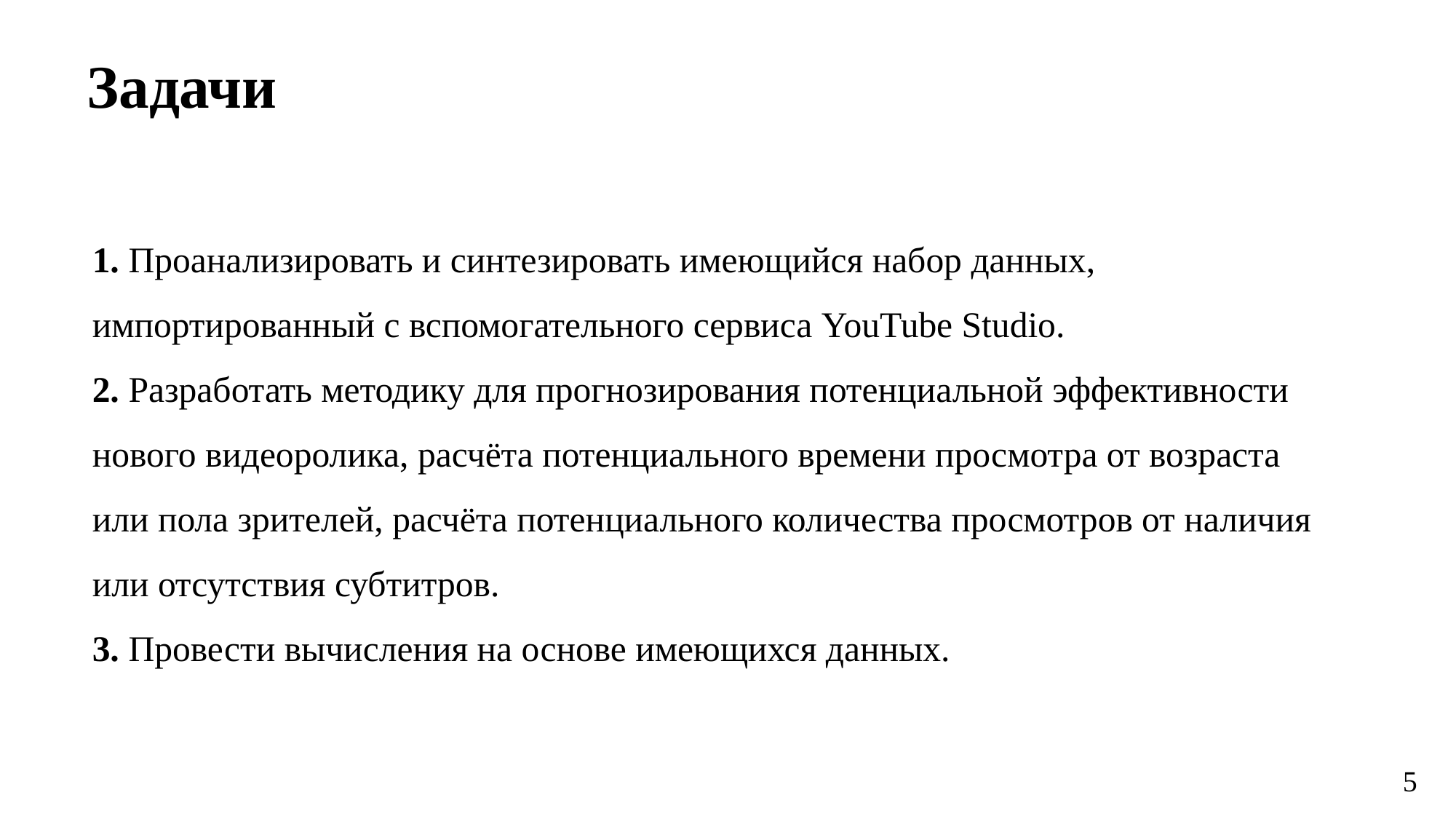

Задачи
# 1. Проанализировать и синтезировать имеющийся набор данных, импортированный с вспомогательного сервиса YouTube Studio. 2. Разработать методику для прогнозирования потенциальной эффективности нового видеоролика, расчёта потенциального времени просмотра от возраста или пола зрителей, расчёта потенциального количества просмотров от наличия или отсутствия субтитров. 3. Провести вычисления на основе имеющихся данных.
5